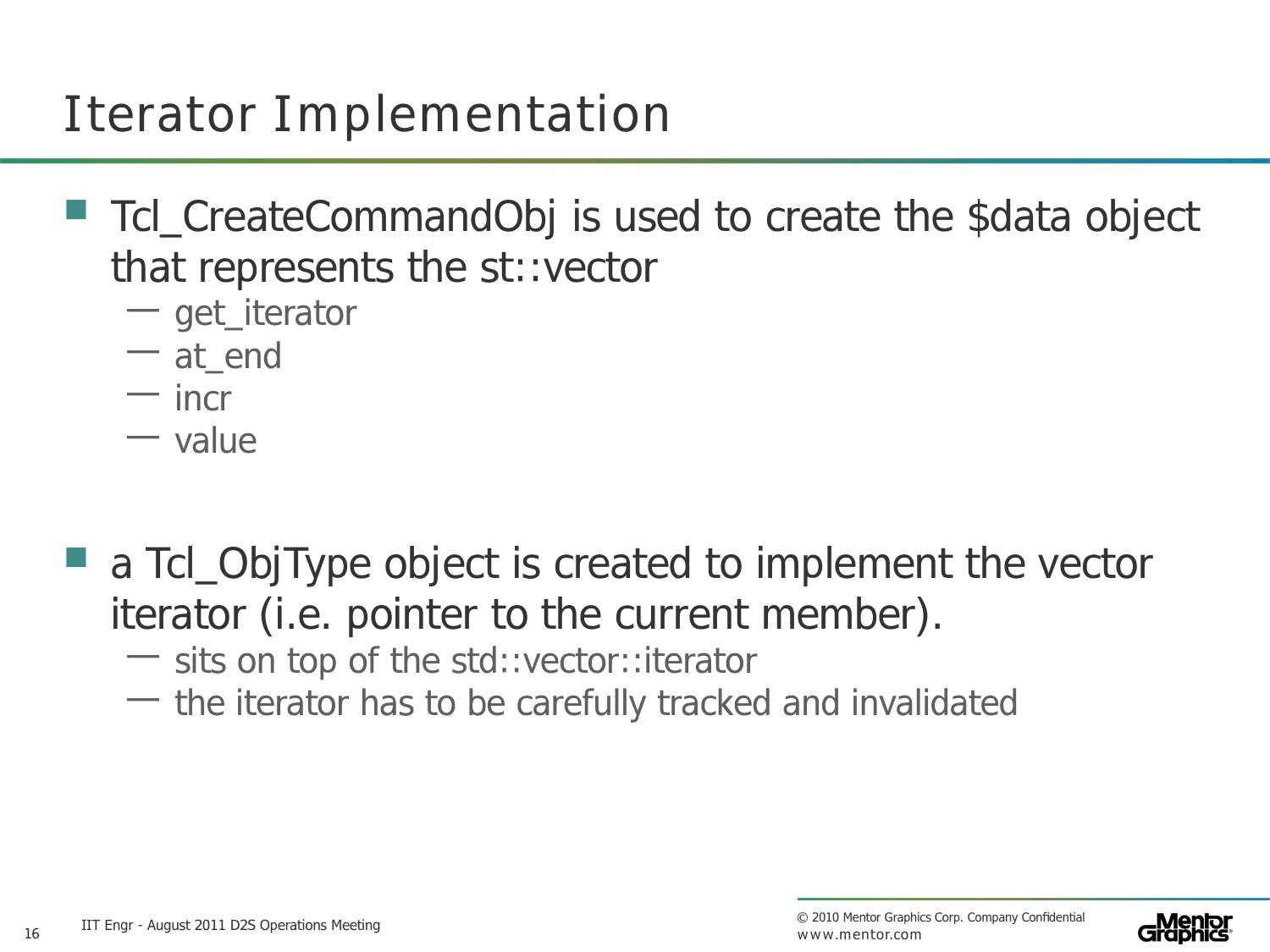

# Iterator Implementation
Tcl_CreateCommandObj is used to create the $data object that represents the st::vector
get_iterator
at_end
incr
value

a Tcl_ObjType object is created to implement the vector iterator (i.e. pointer to the current member).
sits on top of the std::vector::iterator
the iterator has to be carefully tracked and invalidated
IIT Engr - August 2011 D2S Operations Meeting